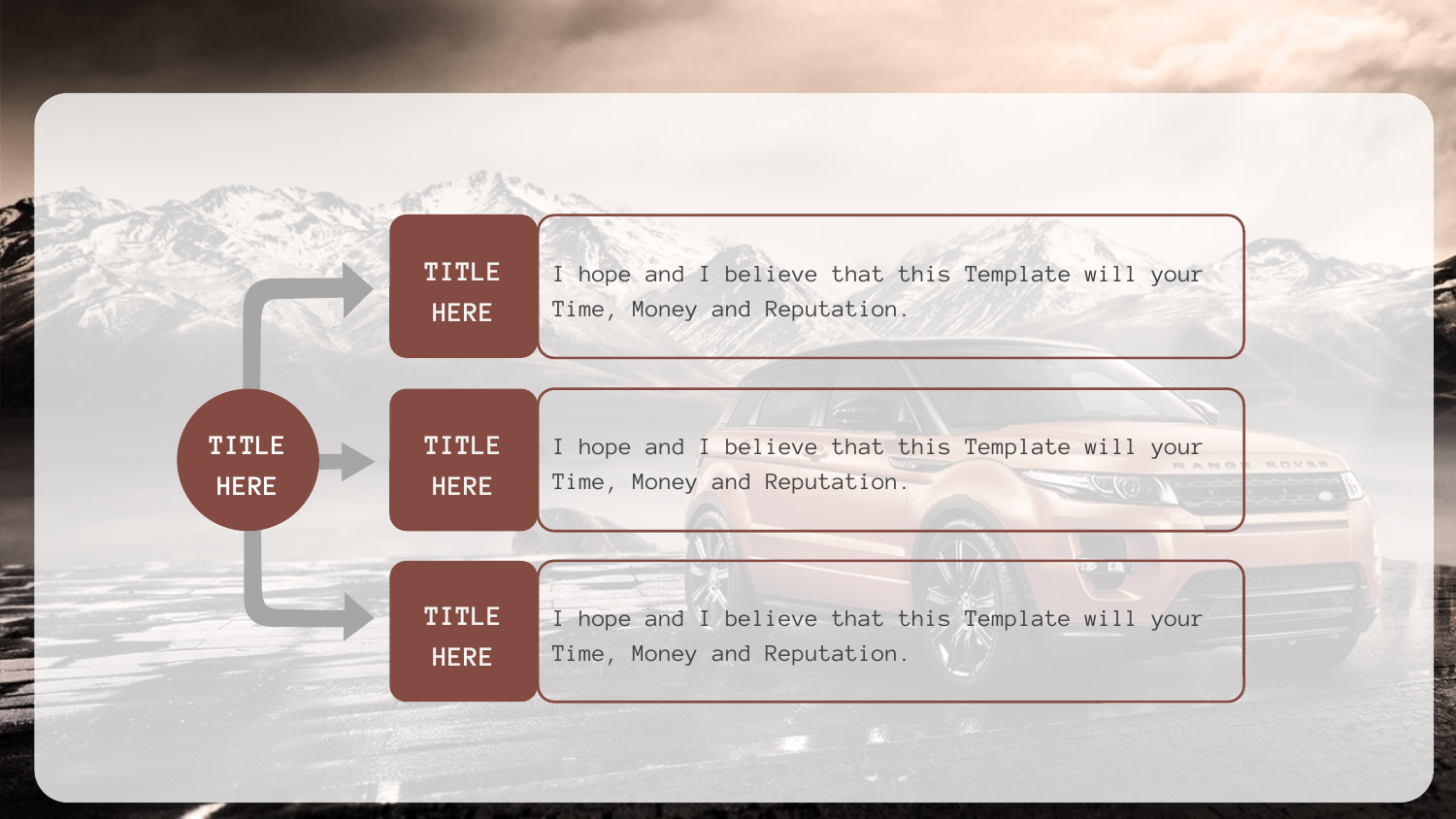

#

TITLE HERE
I hope and I believe that this Template will your Time, Money and Reputation.

TITLE HERE
TITLE HERE
I hope and I believe that this Template will your Time, Money and Reputation.

TITLE HERE
I hope and I believe that this Template will your Time, Money and Reputation.